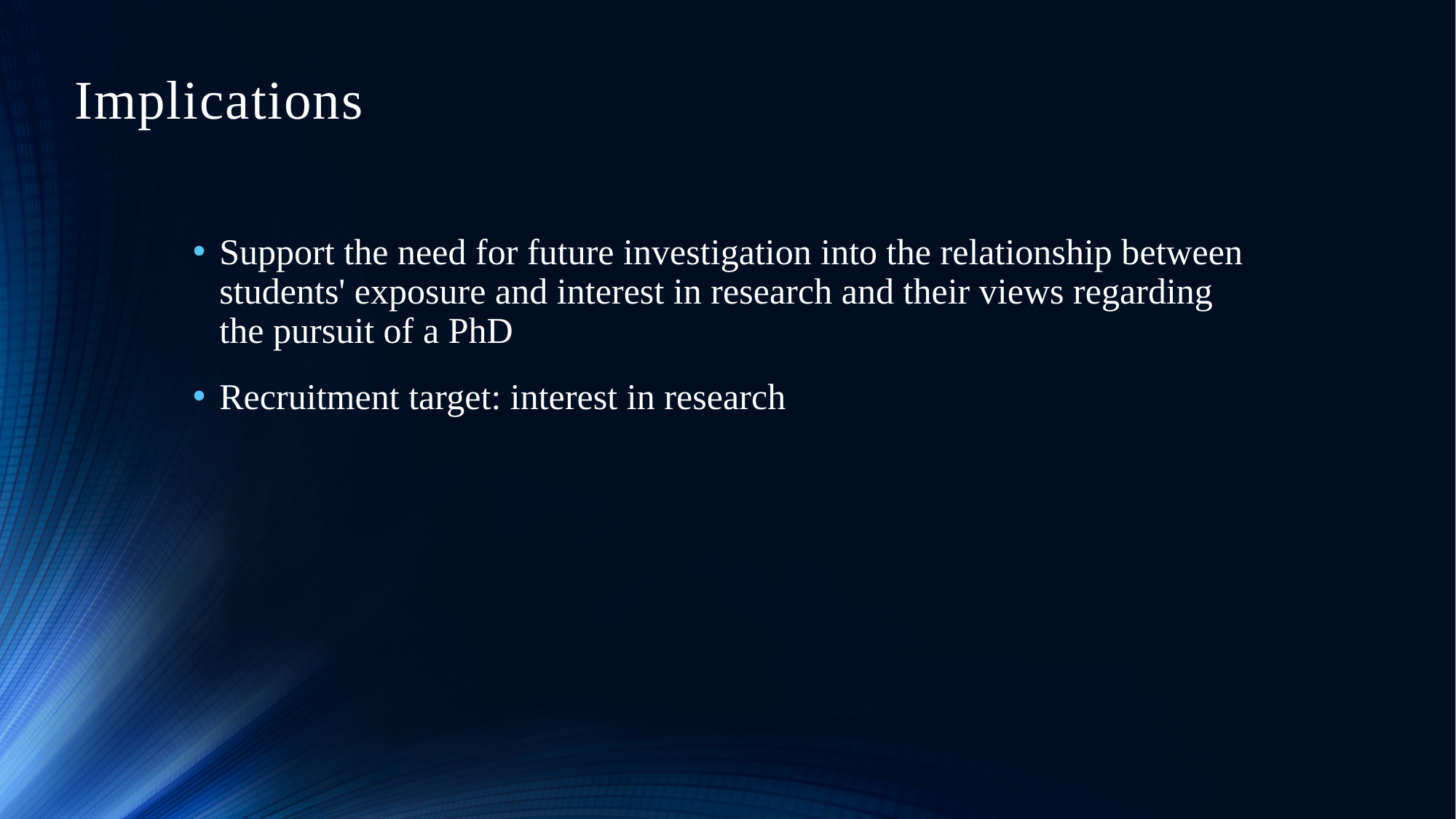

# Implications
Support the need for future investigation into the relationship between students' exposure and interest in research and their views regarding the pursuit of a PhD
Recruitment target: interest in research